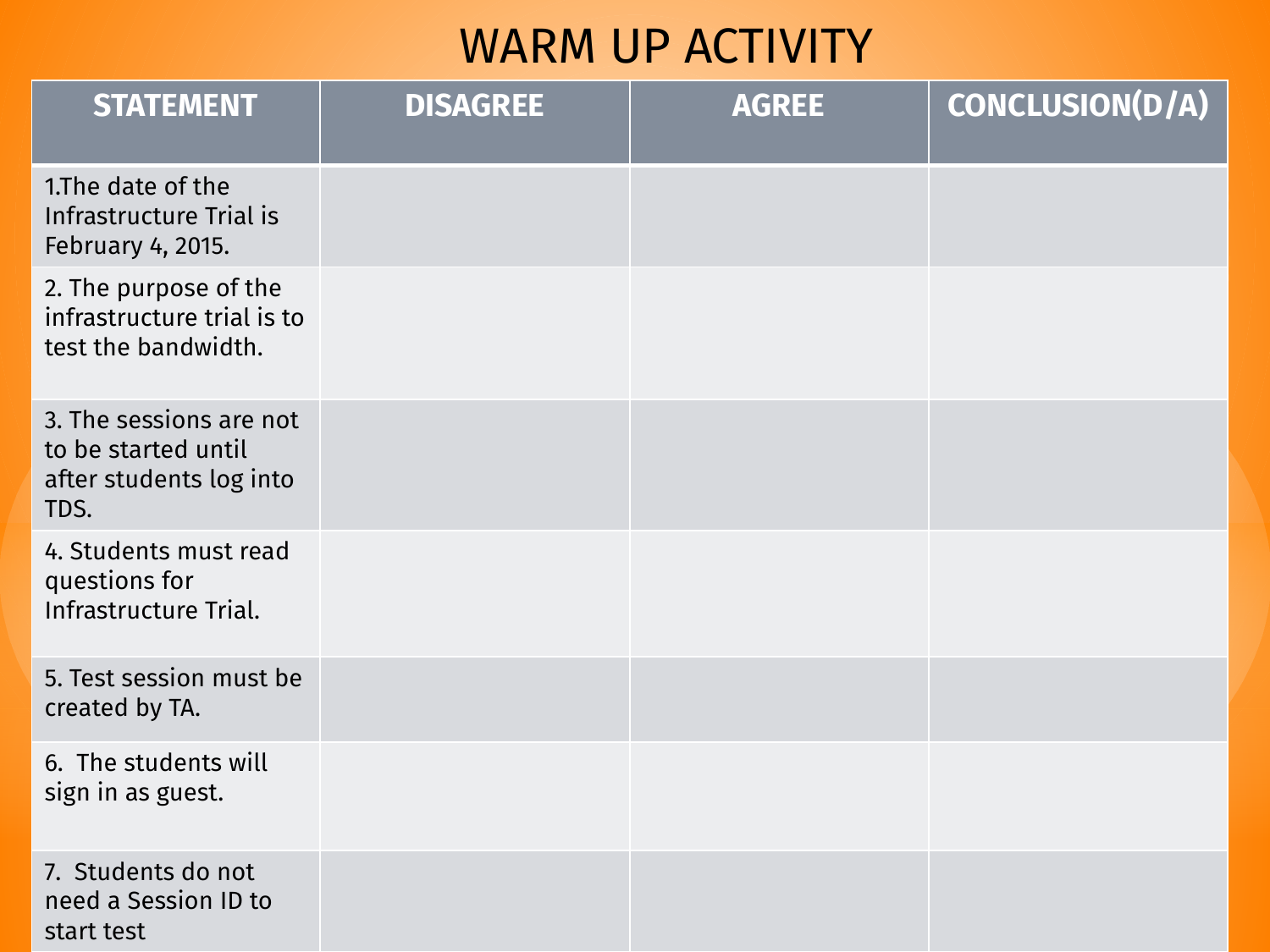

WARM UP ACTIVITY
| STATEMENT | DISAGREE | AGREE | CONCLUSION(D/A) |
| --- | --- | --- | --- |
| 1.The date of the Infrastructure Trial is February 4, 2015. |  |  |  |
| 2. The purpose of the infrastructure trial is to test the bandwidth. |  |  |  |
| 3. The sessions are not to be started until after students log into TDS. |  |  |  |
| 4. Students must read questions for Infrastructure Trial. |  |  |  |
| 5. Test session must be created by TA. |  |  |  |
| 6. The students will sign in as guest. |  |  |  |
| 7. Students do not need a Session ID to start test |  |  |  |